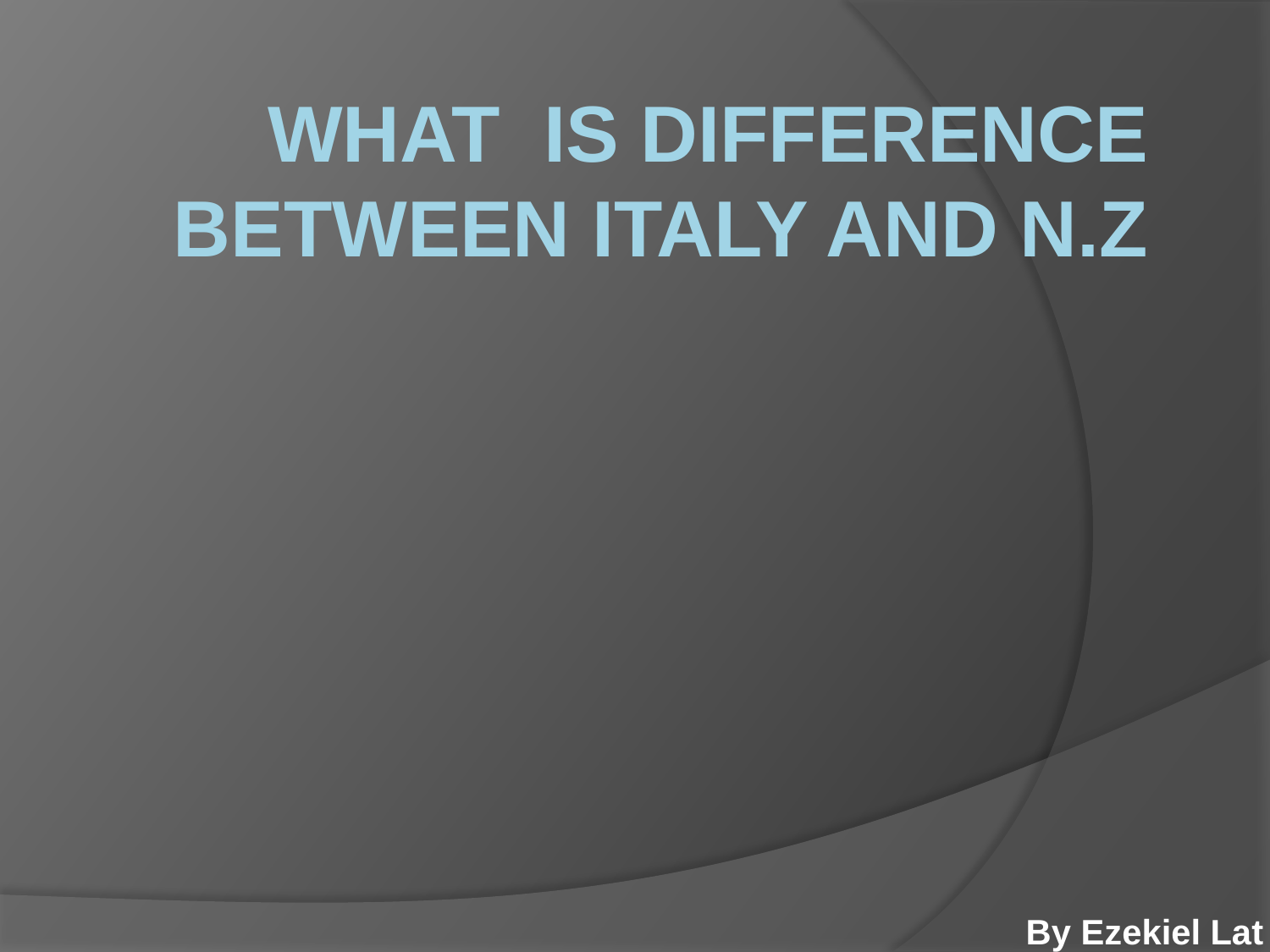

# What  Is Difference Between Italy and N.Z
By Ezekiel Lat